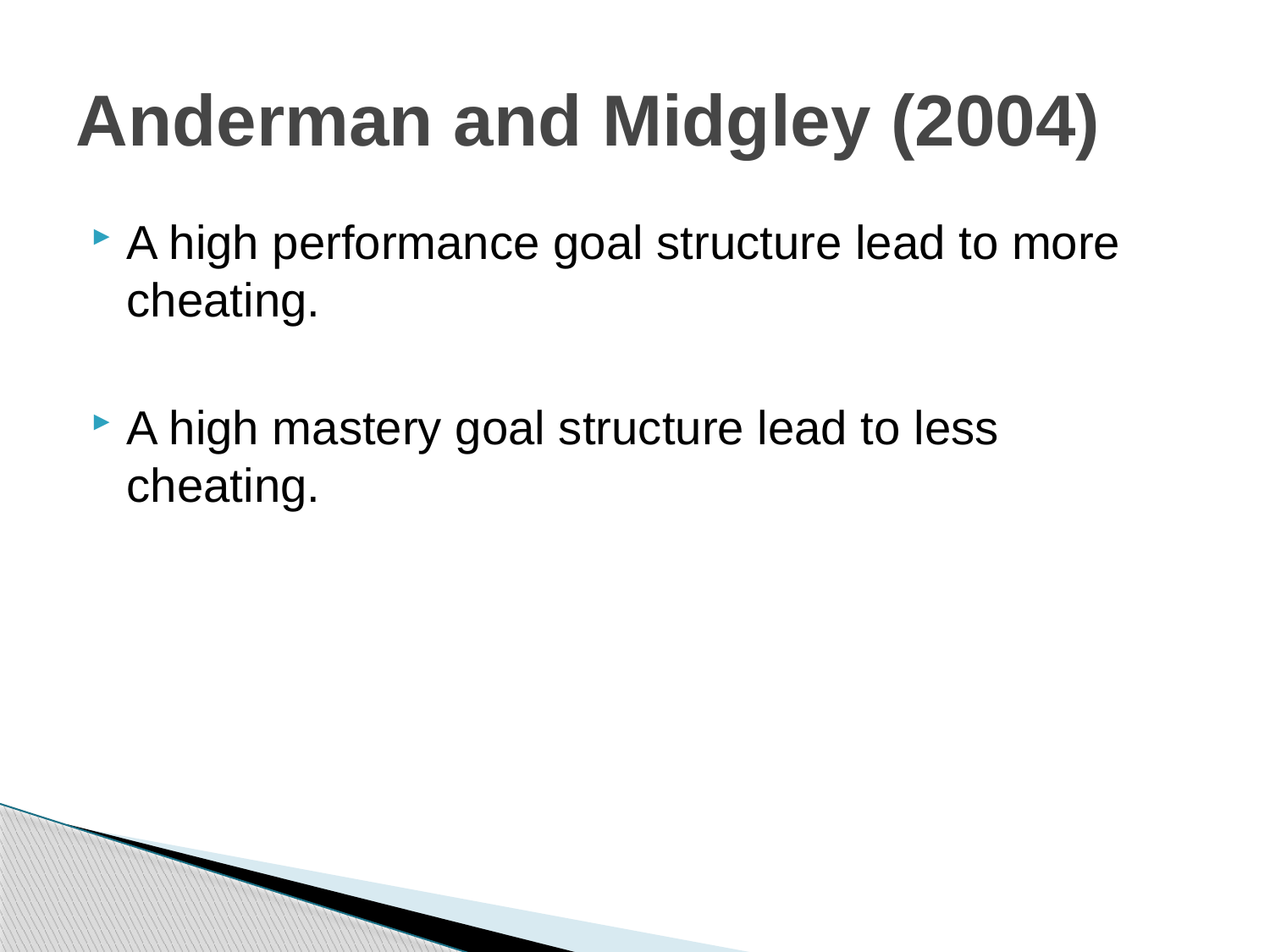

# Anderman and Midgley (2004)
A high performance goal structure lead to more cheating.

A high mastery goal structure lead to less cheating.